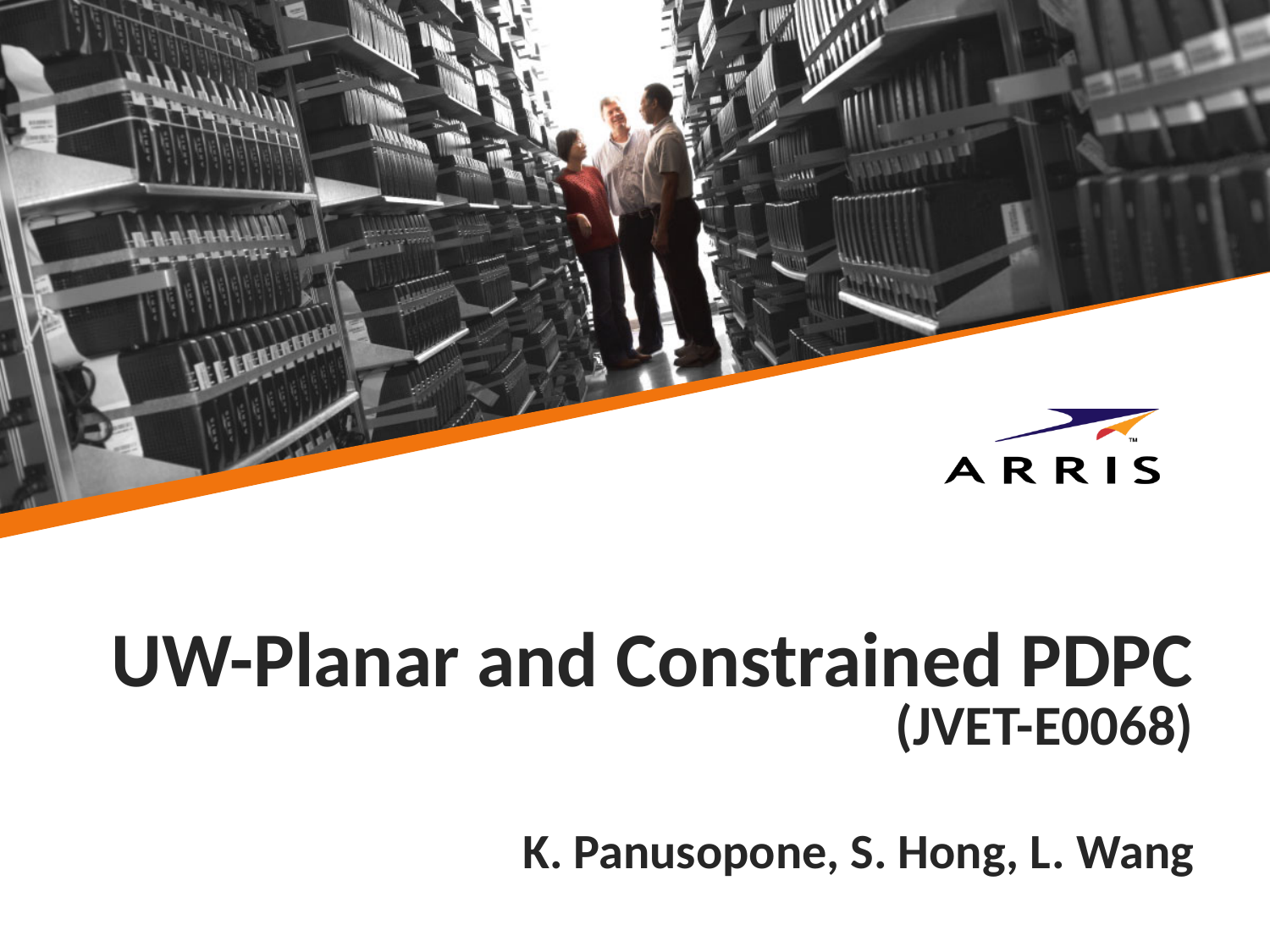

# UW-Planar and Constrained PDPC (JVET-E0068) K. Panusopone, S. Hong, L. Wang